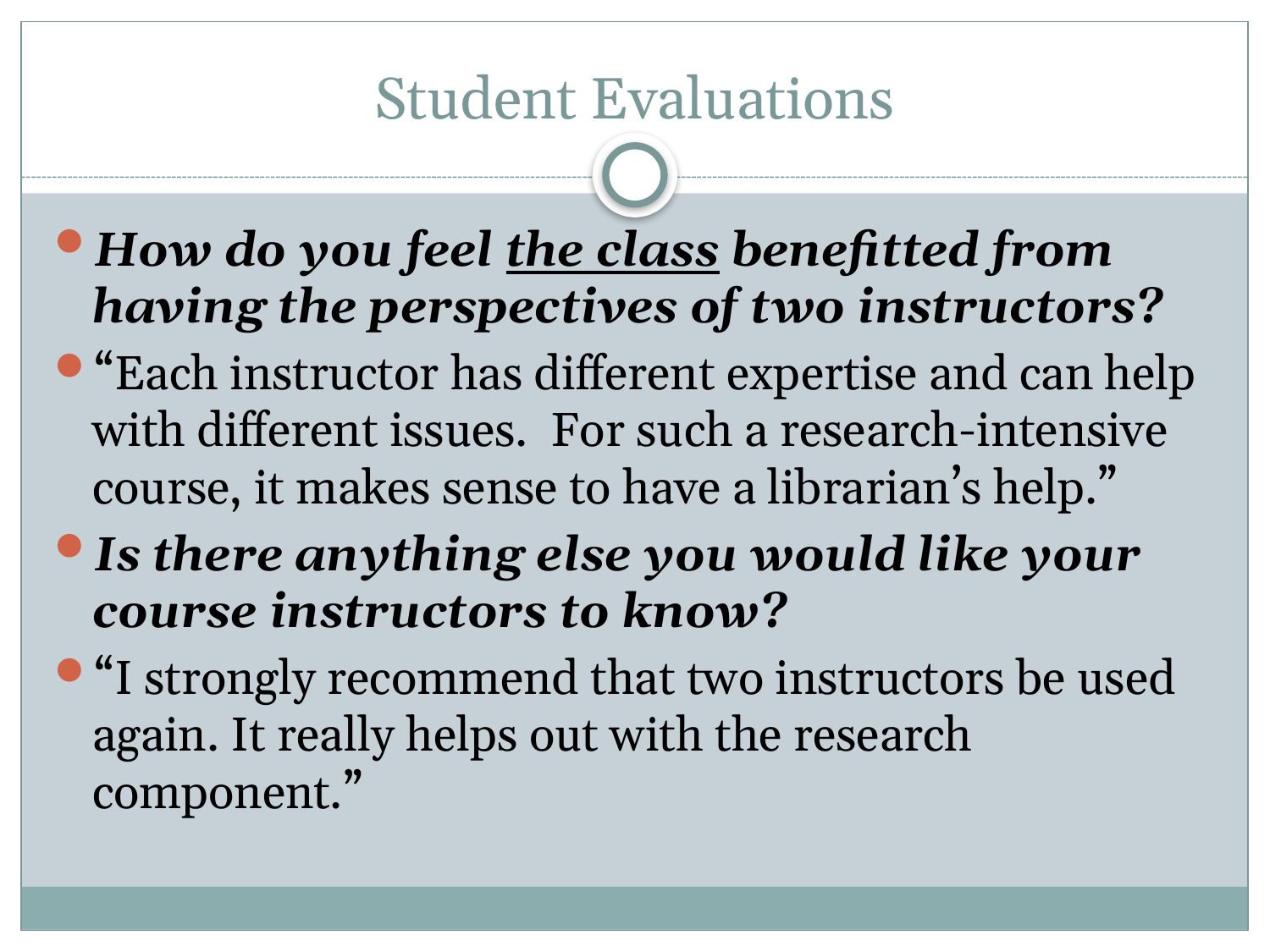

# Student Evaluations
How do you feel the class benefitted from having the perspectives of two instructors?
“Each instructor has different expertise and can help with different issues.  For such a research-intensive course, it makes sense to have a librarian’s help.”
Is there anything else you would like your course instructors to know?
“I strongly recommend that two instructors be used again. It really helps out with the research component.”